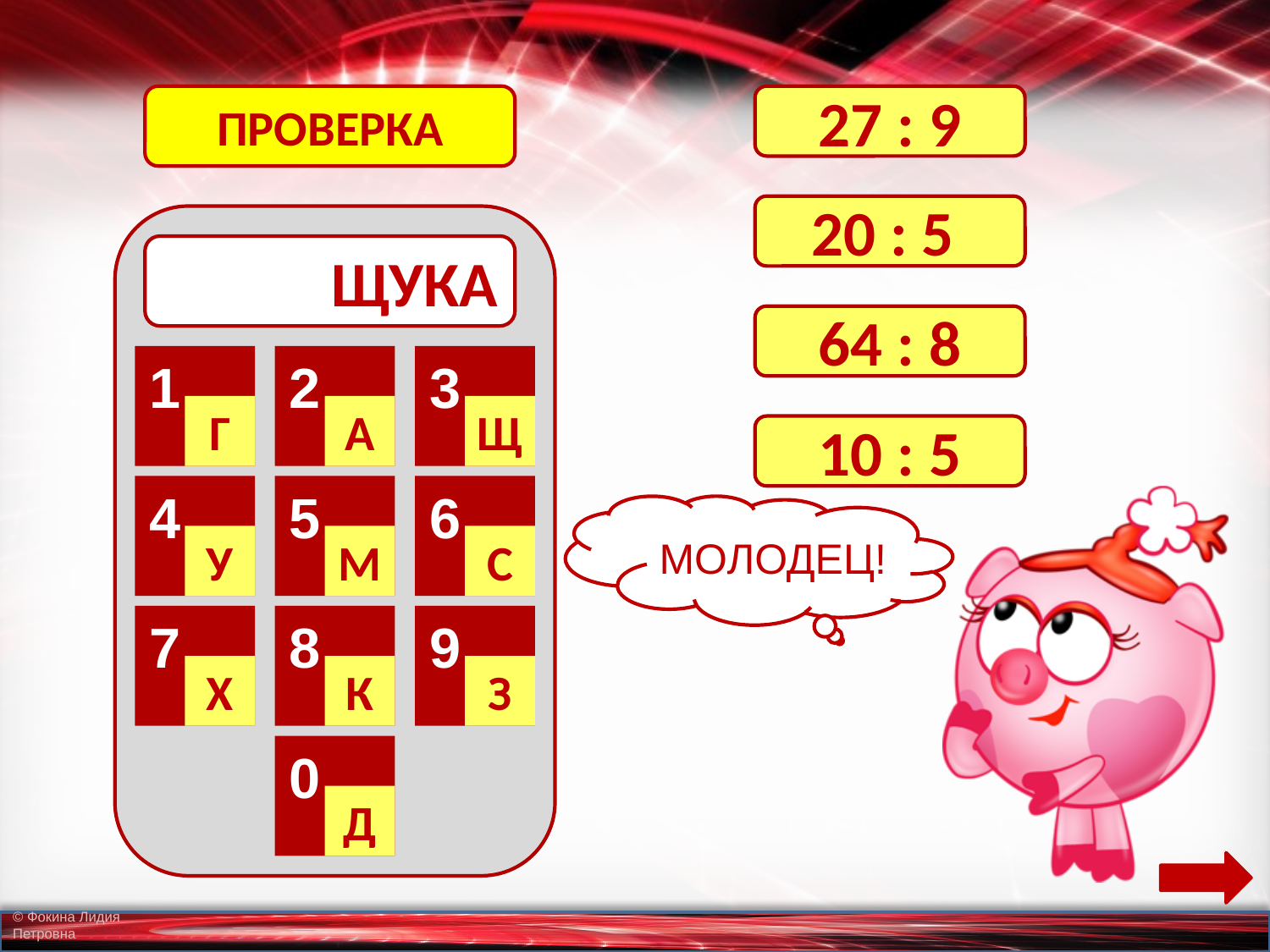

ПРОВЕРКА
27 : 9
20 : 5

ЩУКА
64 : 8

2
3
1
А
Щ
Г
10 : 5

4
5
6
МОЛОДЕЦ!
У
М
С

7
8
9
Х
К
З

0
Д